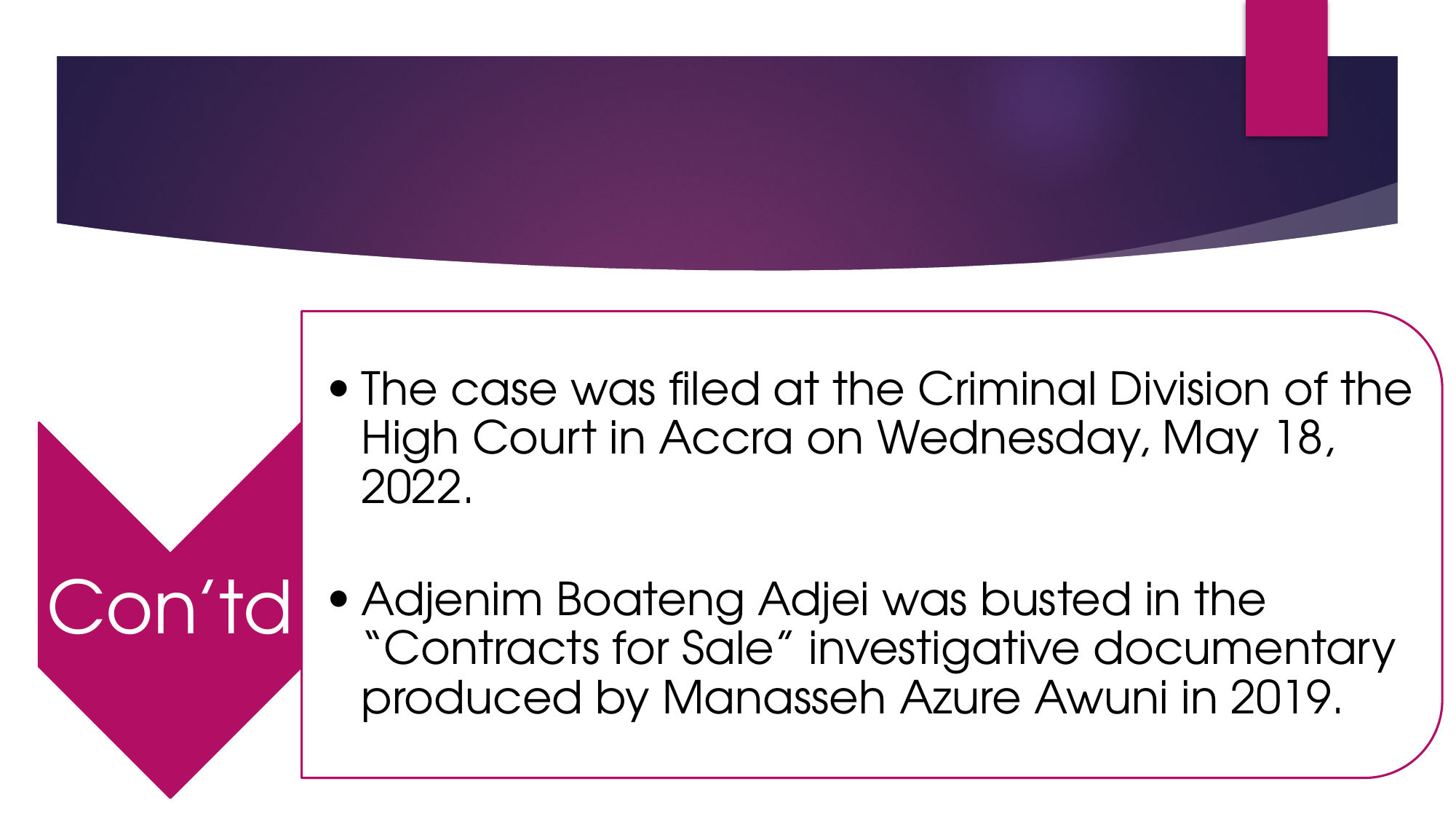

#

The case was filed at the Criminal Division of the High Court in Accra on Wednesday, May 18, 2022.

Adjenim Boateng Adjei was busted in the “Contracts for Sale” investigative documentary produced by Manasseh Azure Awuni in 2019.

Con’td